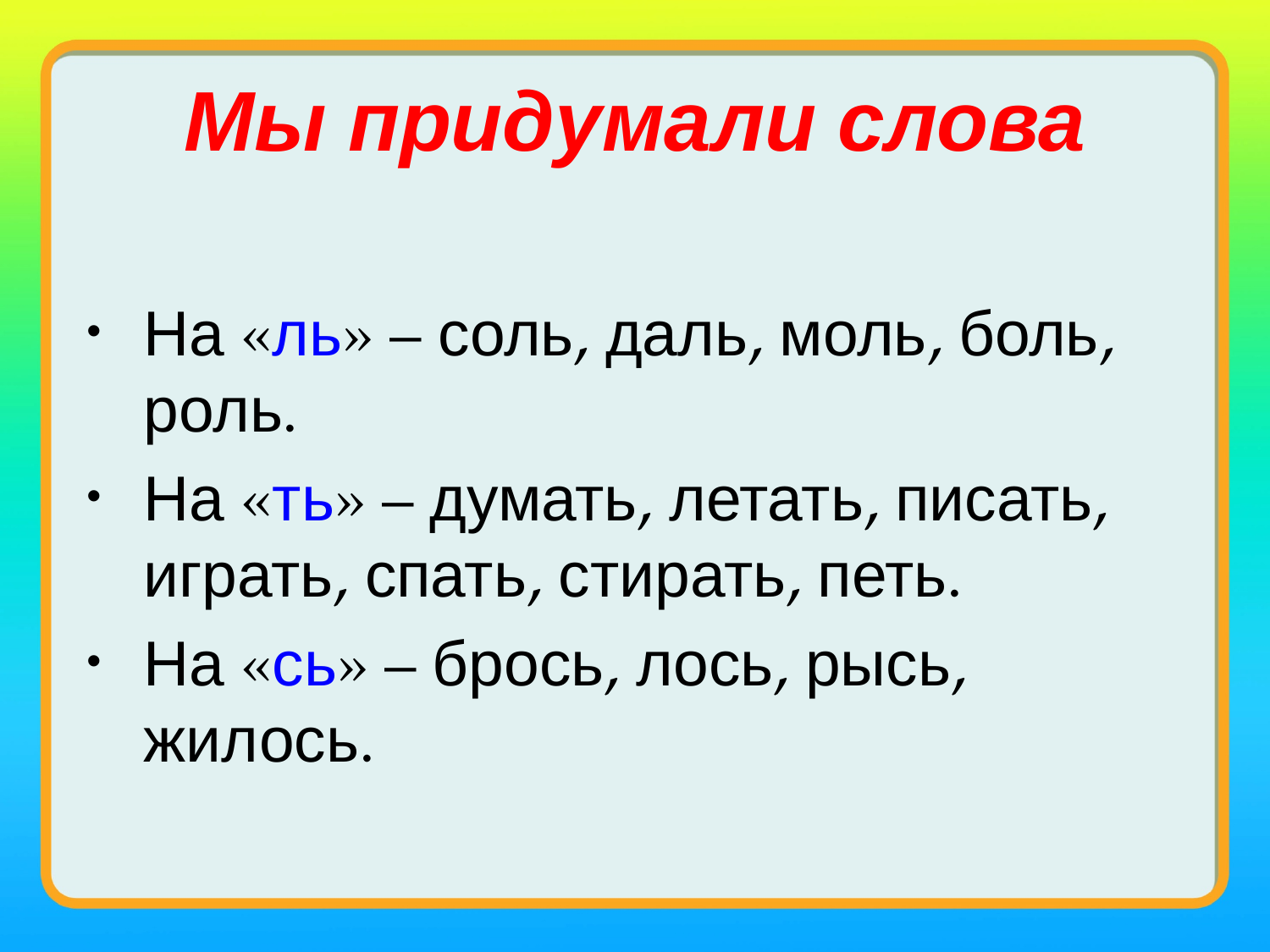

# Мы придумали слова
На «ль» – соль, даль, моль, боль, роль.
На «ть» – думать, летать, писать, играть, спать, стирать, петь.
На «сь» – брось, лось, рысь, жилось.